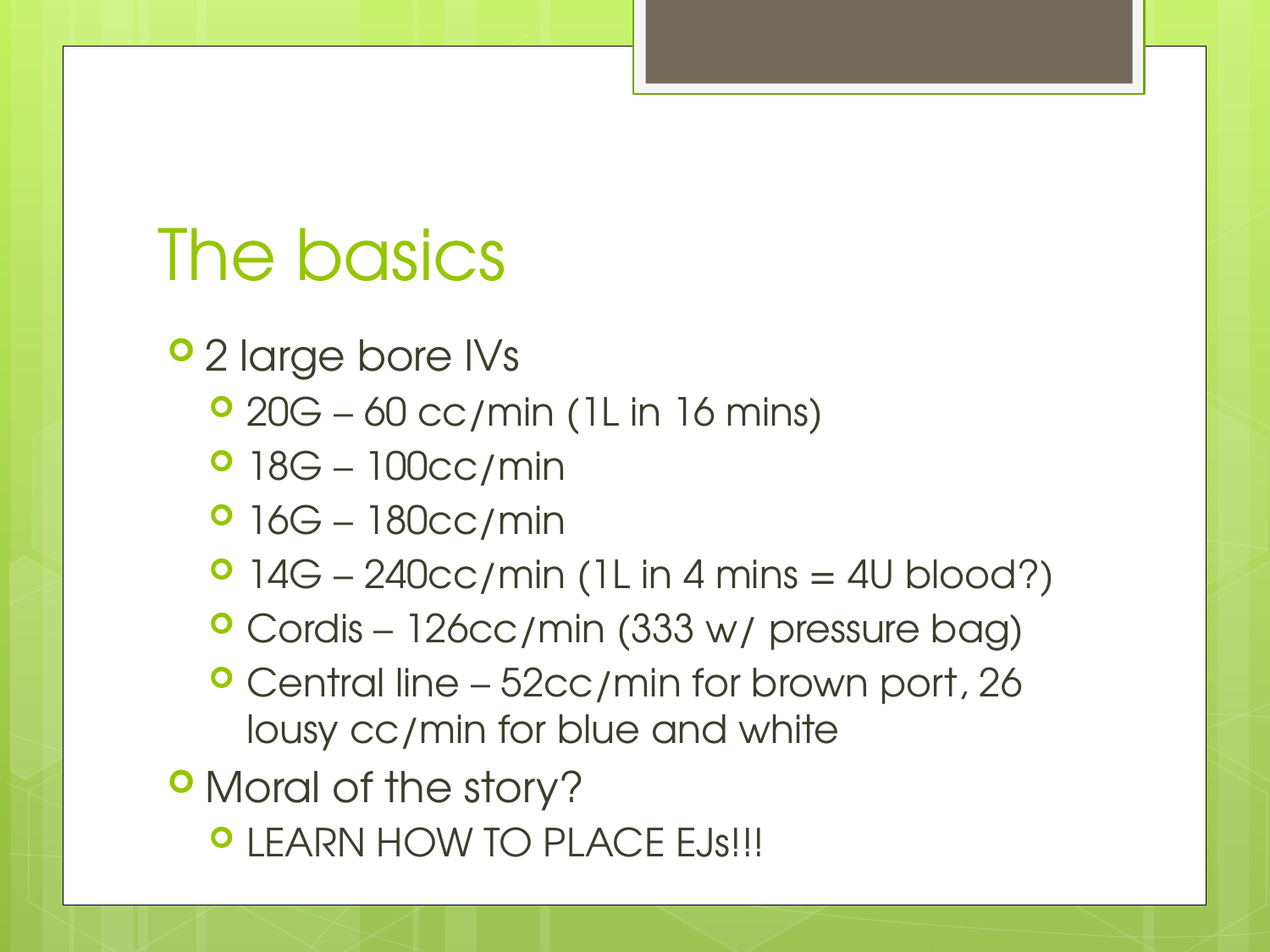

# The basics
2 large bore IVs
20G – 60 cc/min (1L in 16 mins)
18G – 100cc/min
16G – 180cc/min
14G – 240cc/min (1L in 4 mins = 4U blood?)
Cordis – 126cc/min (333 w/ pressure bag)
Central line – 52cc/min for brown port, 26 lousy cc/min for blue and white
Moral of the story?
LEARN HOW TO PLACE EJs!!!